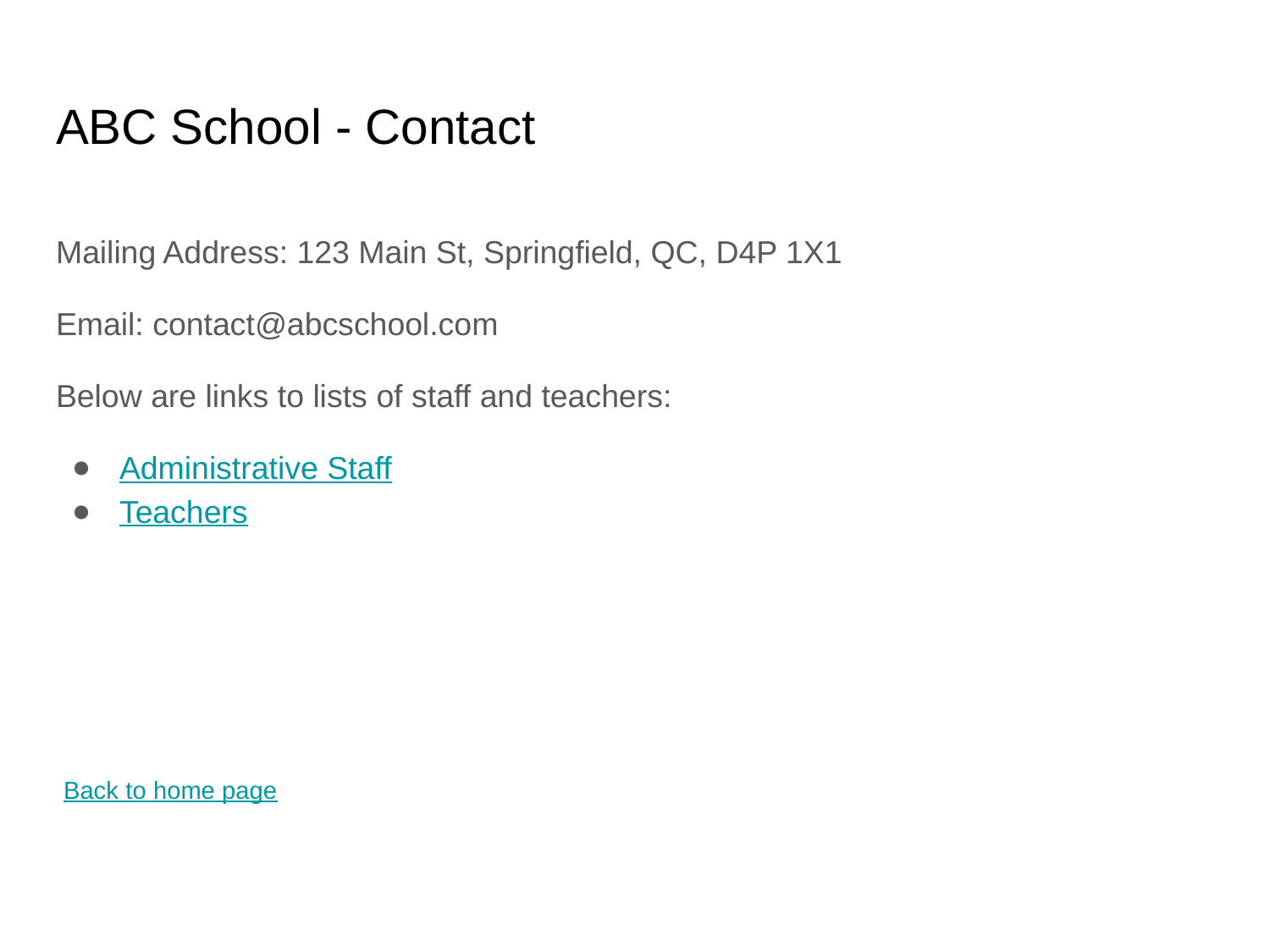

# ABC School - Contact
Mailing Address: 123 Main St, Springfield, QC, D4P 1X1
Email: contact@abcschool.com
Below are links to lists of staff and teachers:
Administrative Staff
Teachers

Back to home page